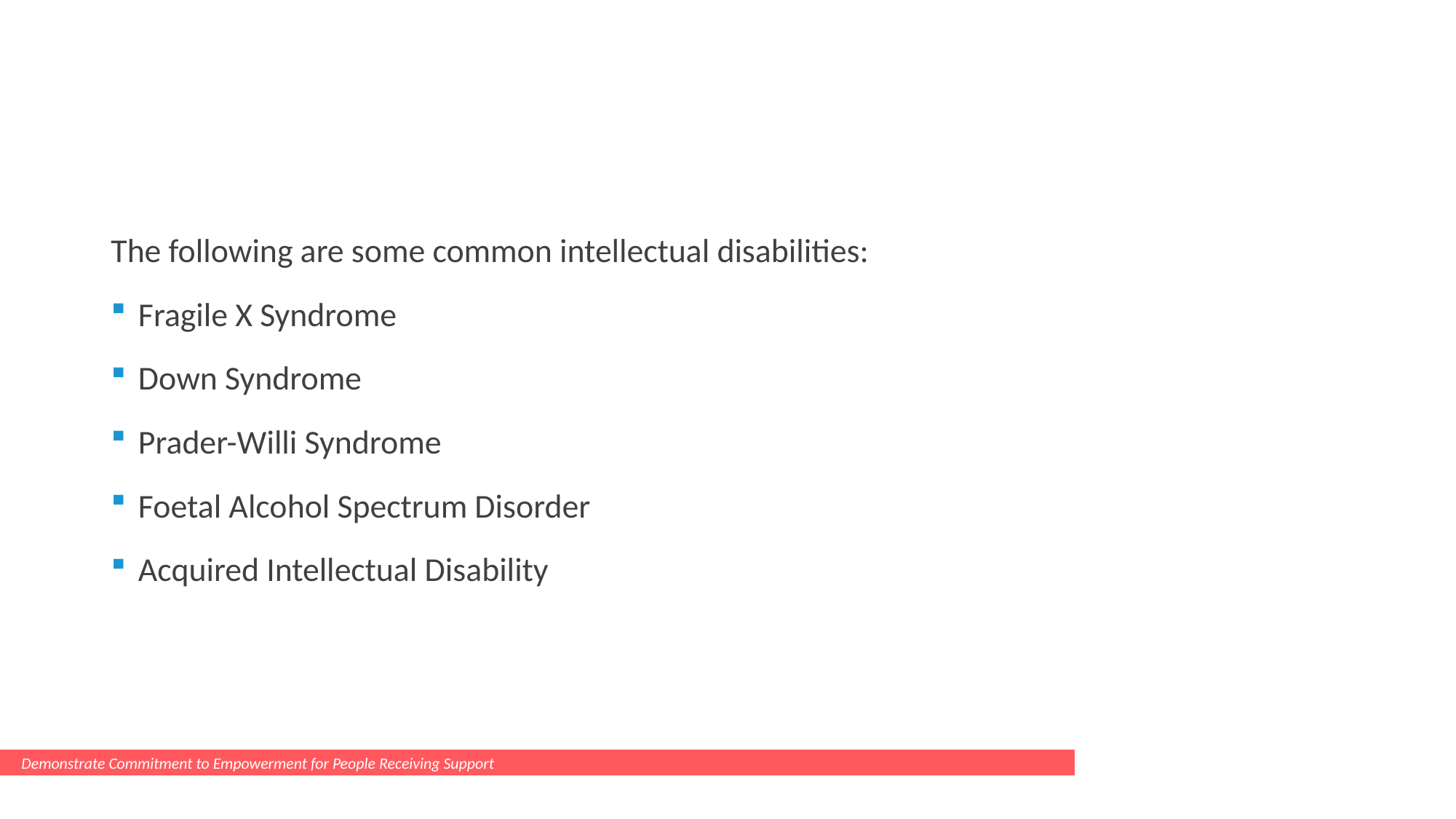

#
The following are some common intellectual disabilities:
Fragile X Syndrome
Down Syndrome
Prader-Willi Syndrome
Foetal Alcohol Spectrum Disorder
Acquired Intellectual Disability
Demonstrate Commitment to Empowerment for People Receiving Support